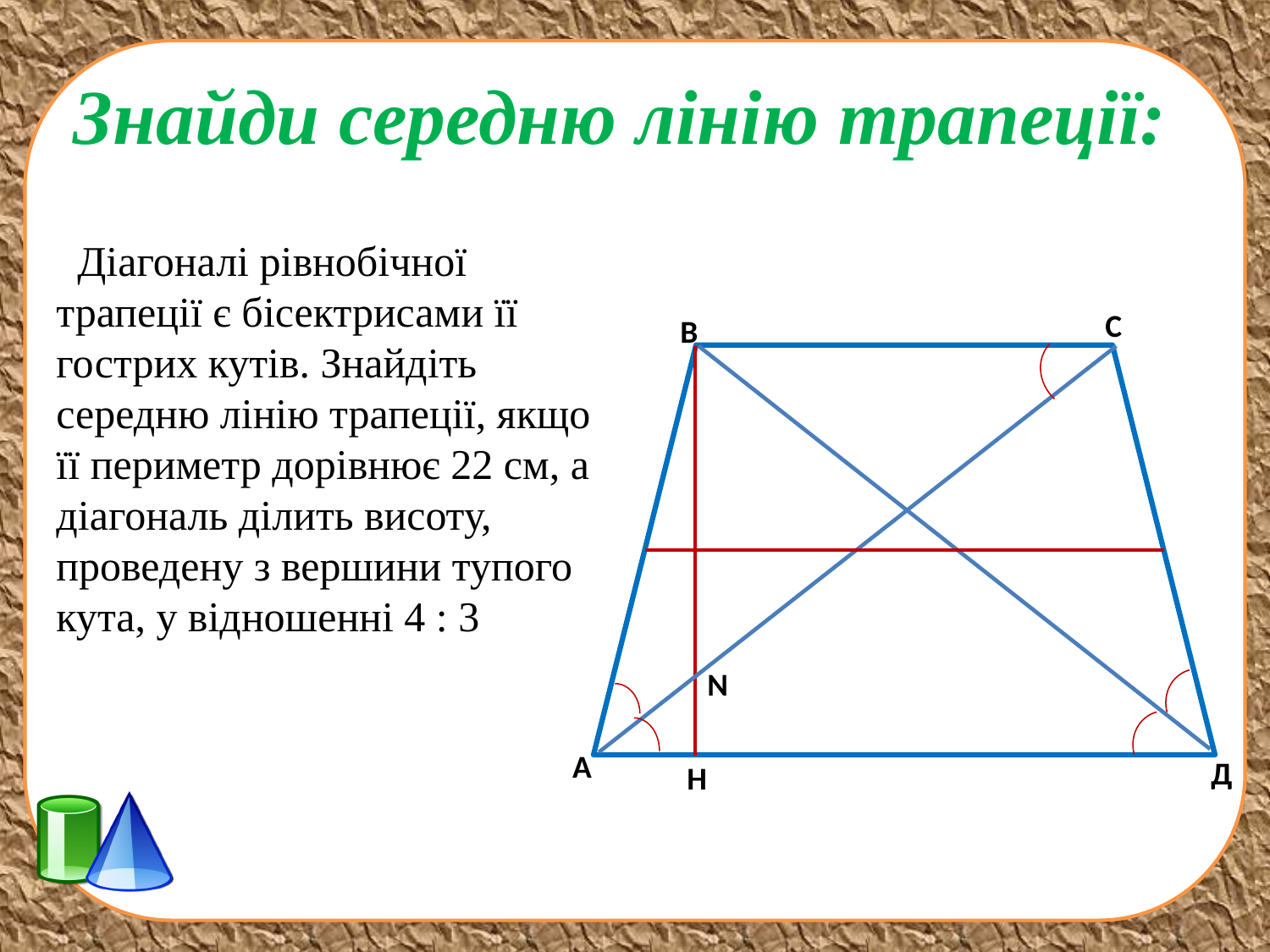

# Знайди середню лінію трапеції:
  Діагоналі рівнобічної трапеції є бісектрисами її гострих кутів. Знайдіть середню лінію трапеції, якщо її периметр дорівнює 22 см, а діагональ ділить висоту, проведену з вершини тупого кута, у відношенні 4 : 3
С
В

N

А
Д
H